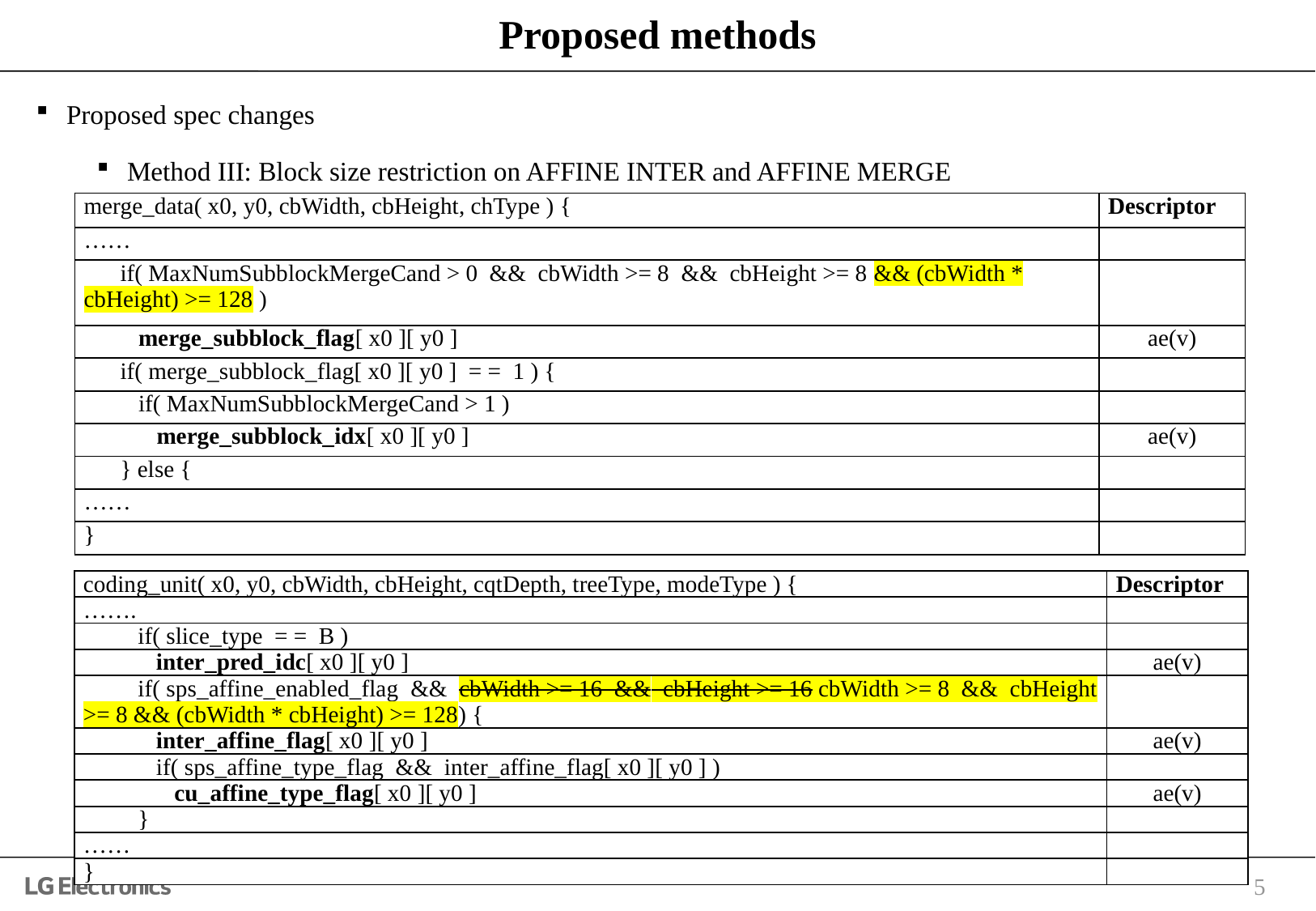

# Proposed methods
Proposed spec changes
Method III: Block size restriction on AFFINE INTER and AFFINE MERGE
| merge\_data( x0, y0, cbWidth, cbHeight, chType ) { | Descriptor |
| --- | --- |
| …… |  |
| if( MaxNumSubblockMergeCand > 0 && cbWidth >= 8 && cbHeight >= 8 && (cbWidth \* cbHeight) >= 128 ) |  |
| merge\_subblock\_flag[ x0 ][ y0 ] | ae(v) |
| if( merge\_subblock\_flag[ x0 ][ y0 ] = = 1 ) { |  |
| if( MaxNumSubblockMergeCand > 1 ) |  |
| merge\_subblock\_idx[ x0 ][ y0 ] | ae(v) |
| } else { |  |
| …… |  |
| } |  |
| coding\_unit( x0, y0, cbWidth, cbHeight, cqtDepth, treeType, modeType ) { | Descriptor |
| --- | --- |
| ……. |  |
| if( slice\_type = = B ) |  |
| inter\_pred\_idc[ x0 ][ y0 ] | ae(v) |
| if( sps\_affine\_enabled\_flag && cbWidth >= 16 && cbHeight >= 16 cbWidth >= 8 && cbHeight >= 8 && (cbWidth \* cbHeight) >= 128) { |  |
| inter\_affine\_flag[ x0 ][ y0 ] | ae(v) |
| if( sps\_affine\_type\_flag && inter\_affine\_flag[ x0 ][ y0 ] ) |  |
| cu\_affine\_type\_flag[ x0 ][ y0 ] | ae(v) |
| } |  |
| …… |  |
| } |  |
5